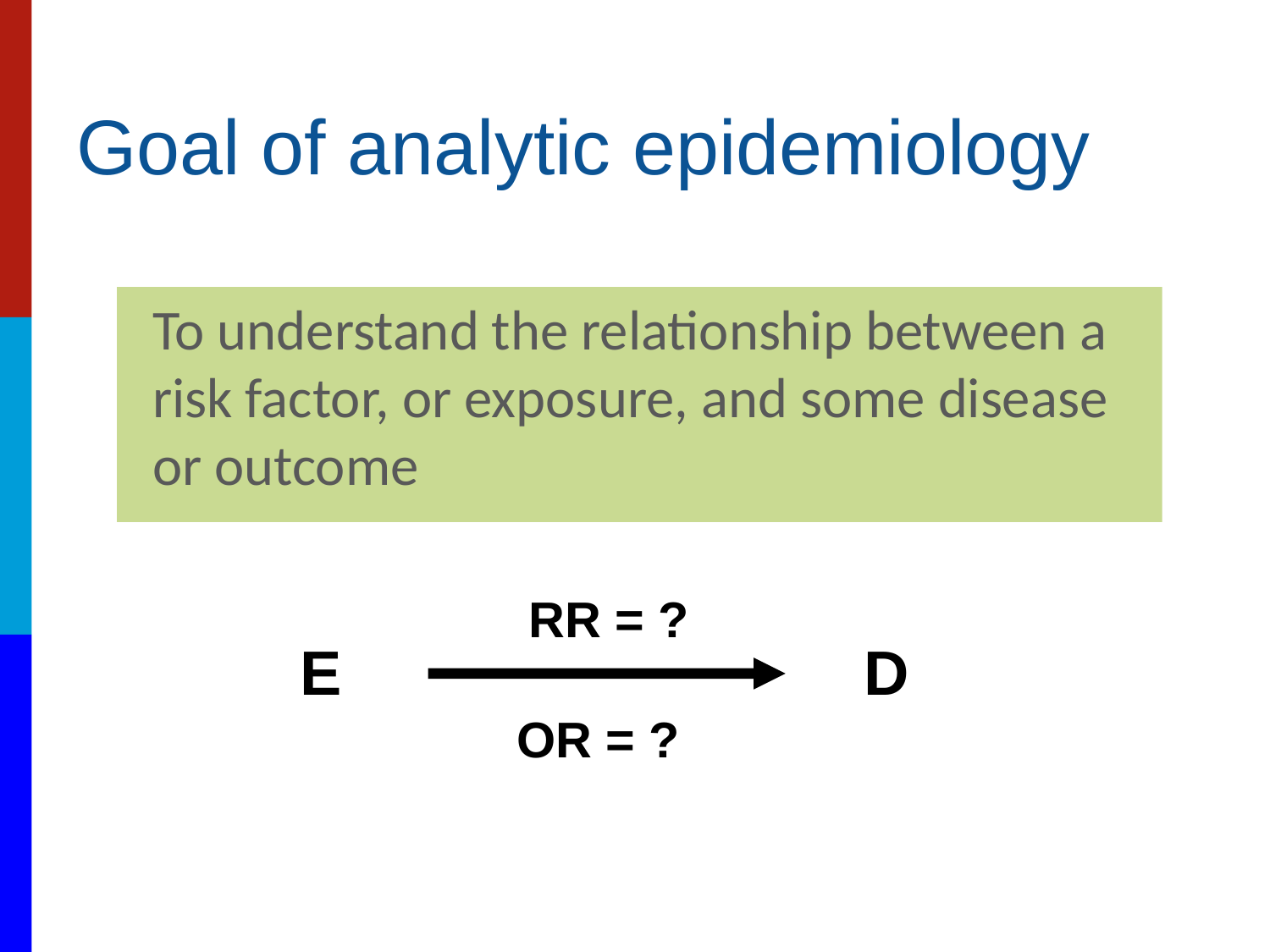

# Goal of analytic epidemiology
To understand the relationship between a risk factor, or exposure, and some disease    or outcome
RR = ?
E
D

OR = ?